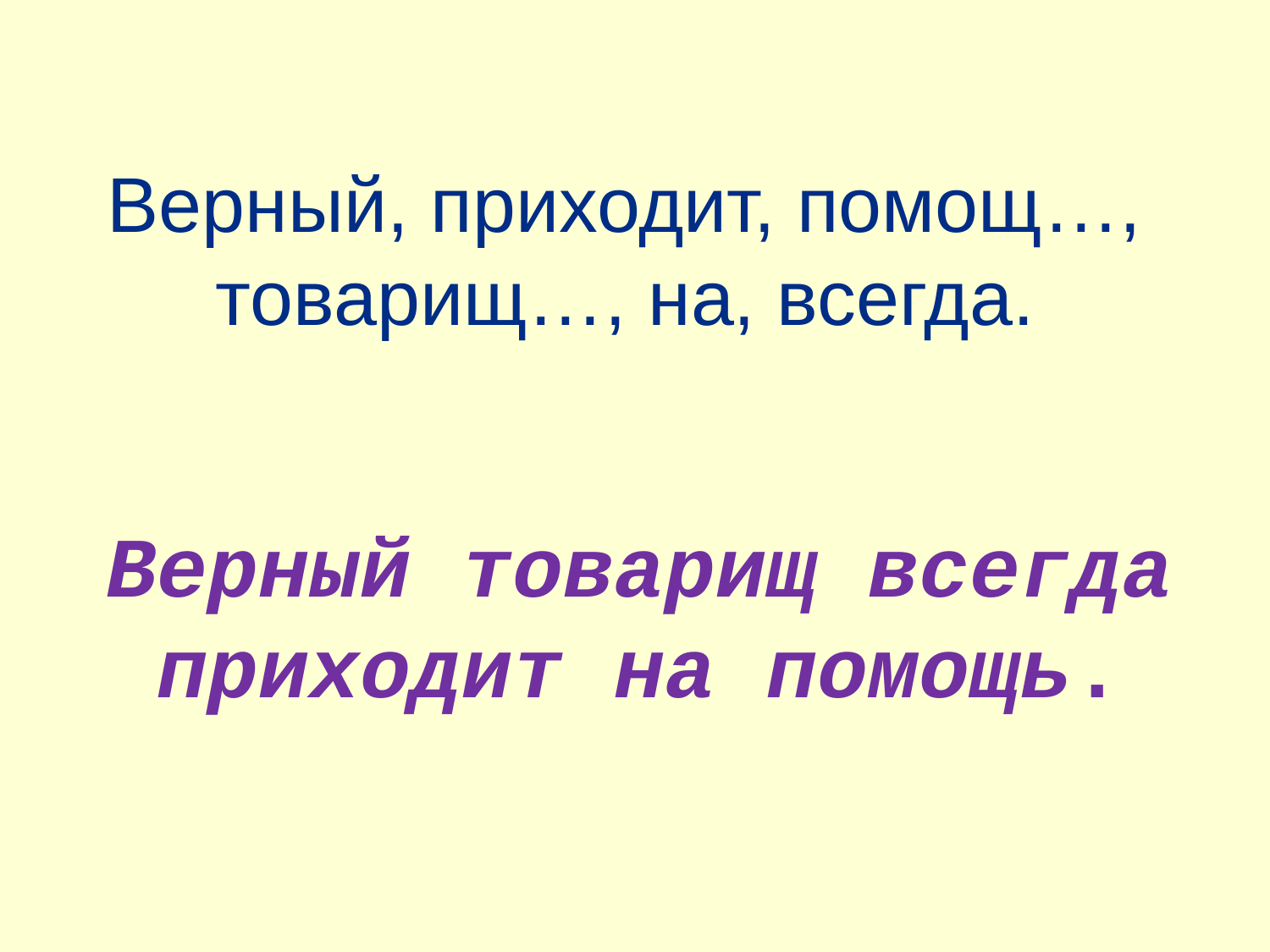

Верный, приходит, помощ…, товарищ…, на, всегда.
Верный товарищ всегда приходит на помощь.